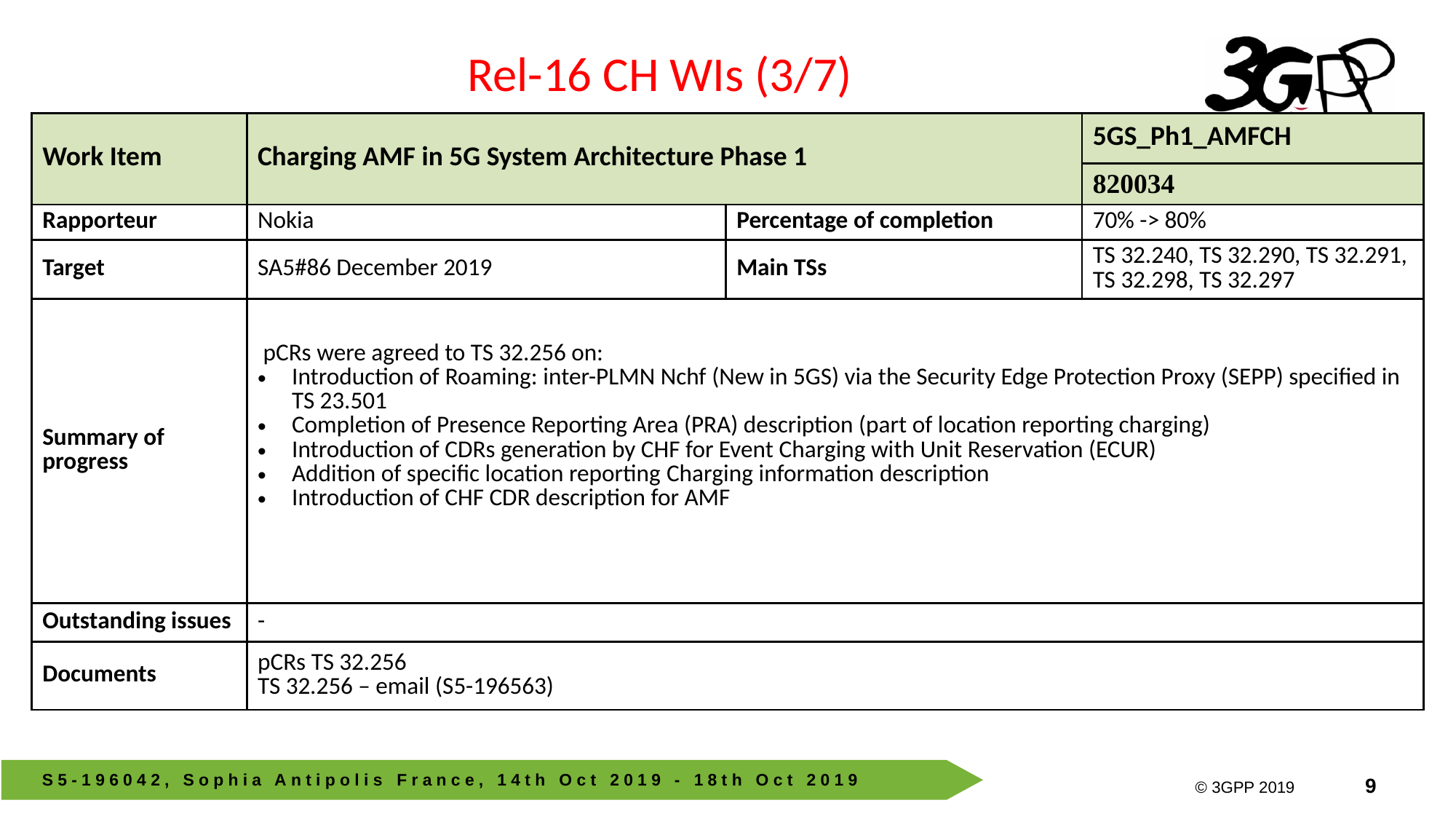

Rel-16 CH WIs (3/7)
| Work Item | Charging AMF in 5G System Architecture Phase 1 |  | 5GS\_Ph1\_AMFCH |
| --- | --- | --- | --- |
|  |  |  | 820034 |
| Rapporteur | Nokia | Percentage of completion | 70% -> 80% |
| Target | SA5#86 December 2019 | Main TSs | TS 32.240, TS 32.290, TS 32.291, TS 32.298, TS 32.297 |
| Summary of progress | pCRs were agreed to TS 32.256 on: Introduction of Roaming: inter-PLMN Nchf (New in 5GS) via the Security Edge Protection Proxy (SEPP) specified in TS 23.501 Completion of Presence Reporting Area (PRA) description (part of location reporting charging) Introduction of CDRs generation by CHF for Event Charging with Unit Reservation (ECUR) Addition of specific location reporting Charging information description Introduction of CHF CDR description for AMF |  |  |
| Outstanding issues | - |  |  |
| Documents | pCRs TS 32.256 TS 32.256 – email (S5-196563) |  |  |